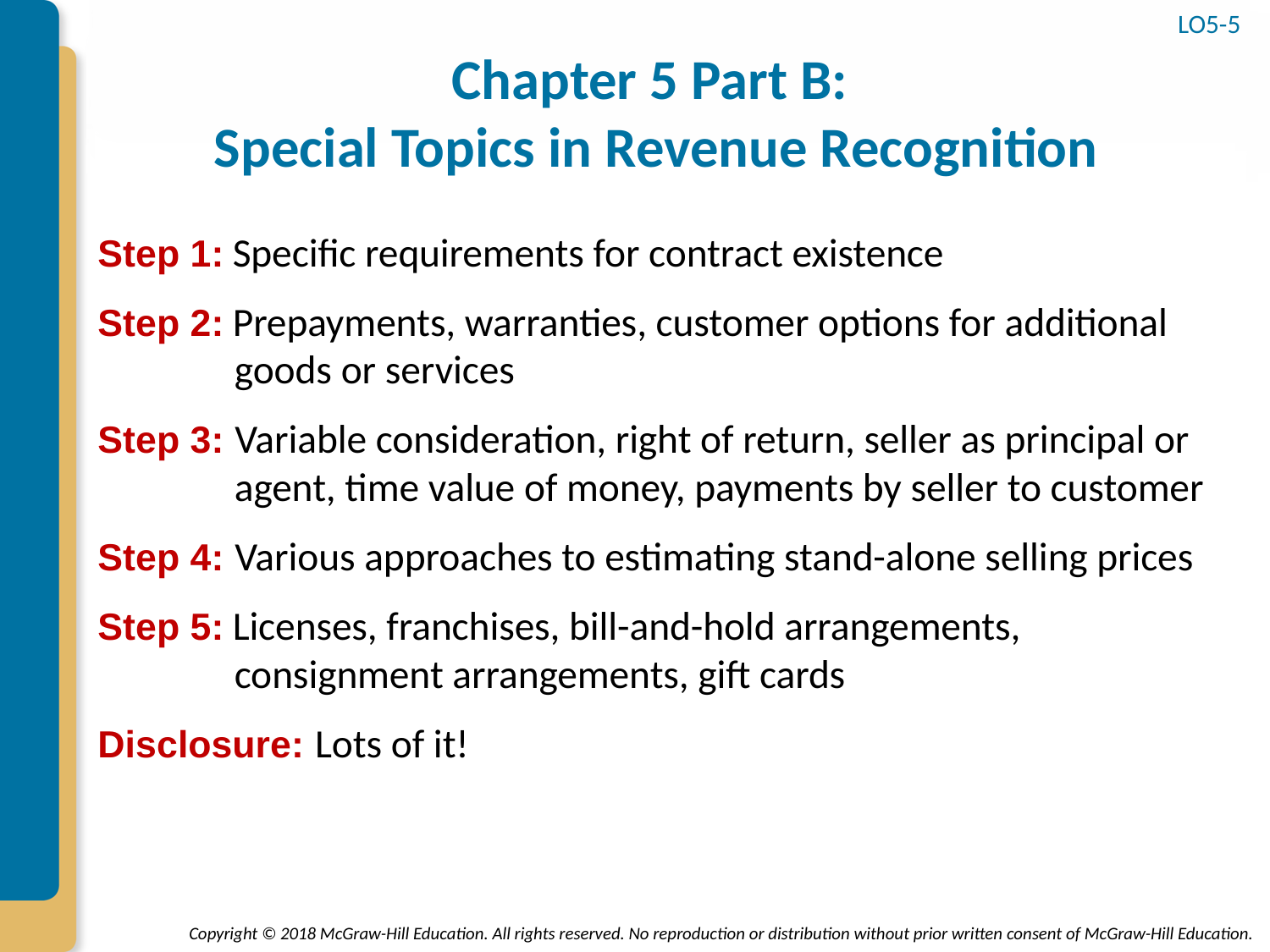

LO5-5
# Chapter 5 Part B: Special Topics in Revenue Recognition
Step 1: Specific requirements for contract existence
Step 2: Prepayments, warranties, customer options for additional goods or services
Step 3: Variable consideration, right of return, seller as principal or agent, time value of money, payments by seller to customer
Step 4: Various approaches to estimating stand-alone selling prices
Step 5: Licenses, franchises, bill-and-hold arrangements, consignment arrangements, gift cards
Disclosure: Lots of it!